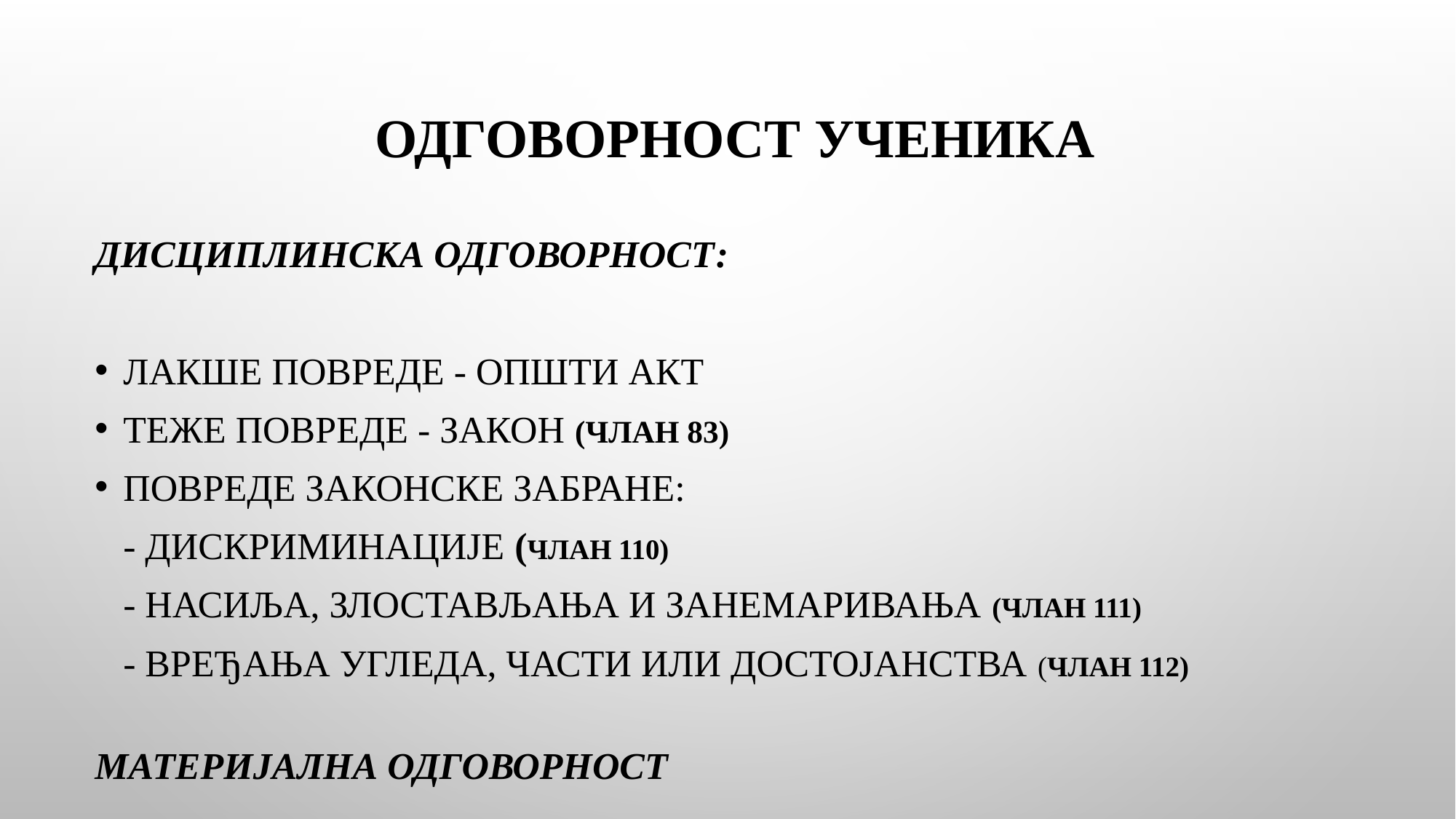

# одговорност ученика
Дисциплинска одговорност:

лакше повреде - општи акт
теже повреде - Закон (члан 83)
повреде законске забране:
			- дискриминације (члан 110)
			- насиља, злостављања и занемаривања (члан 111)
			- вређања угледа, части или достојанства (члан 112)

Материјална одговорност